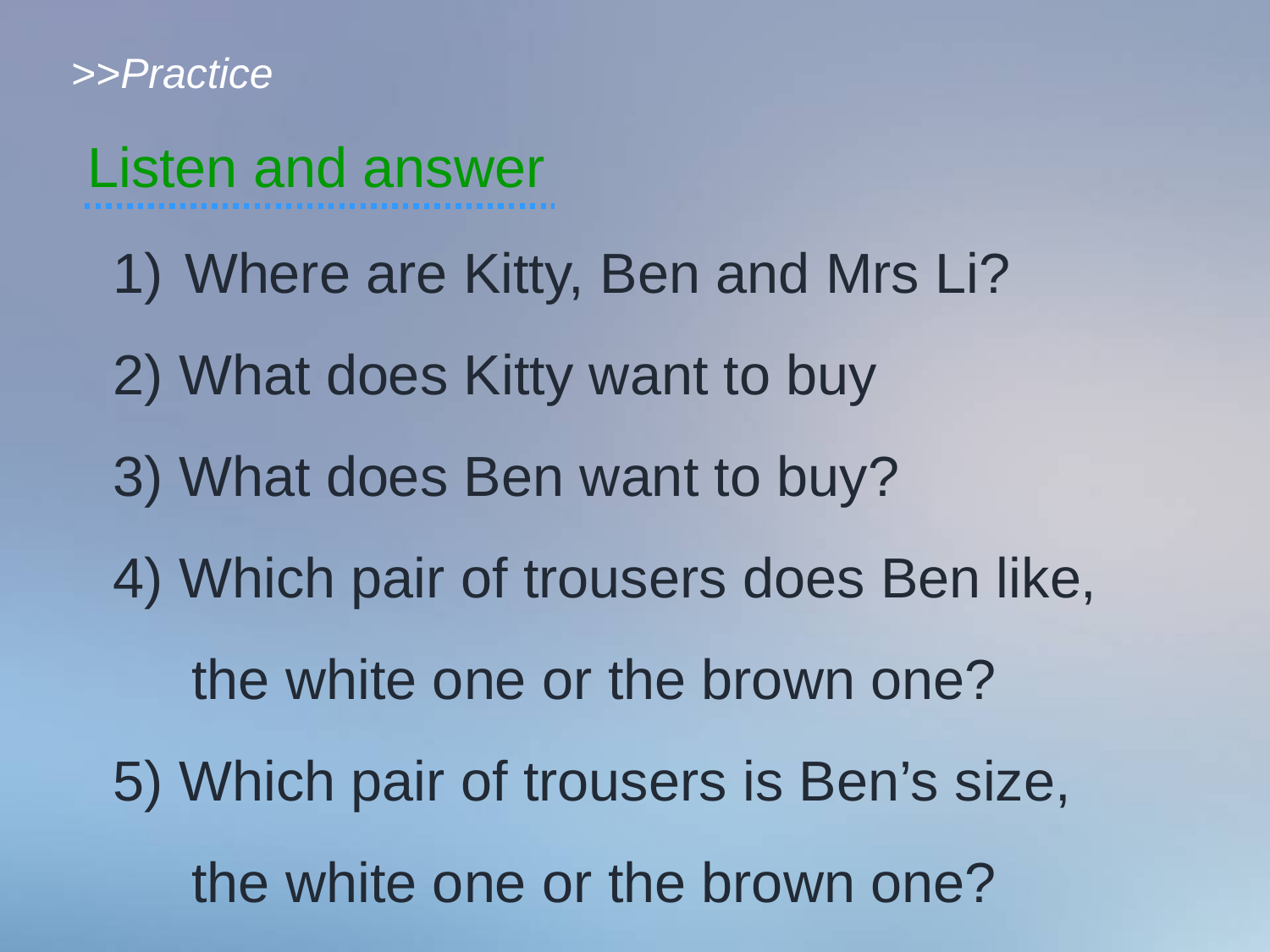

# >>Practice
Listen and answer
Where are Kitty, Ben and Mrs Li?
2) What does Kitty want to buy
3) What does Ben want to buy?
4) Which pair of trousers does Ben like,
     the white one or the brown one?
5) Which pair of trousers is Ben’s size,
     the white one or the brown one?